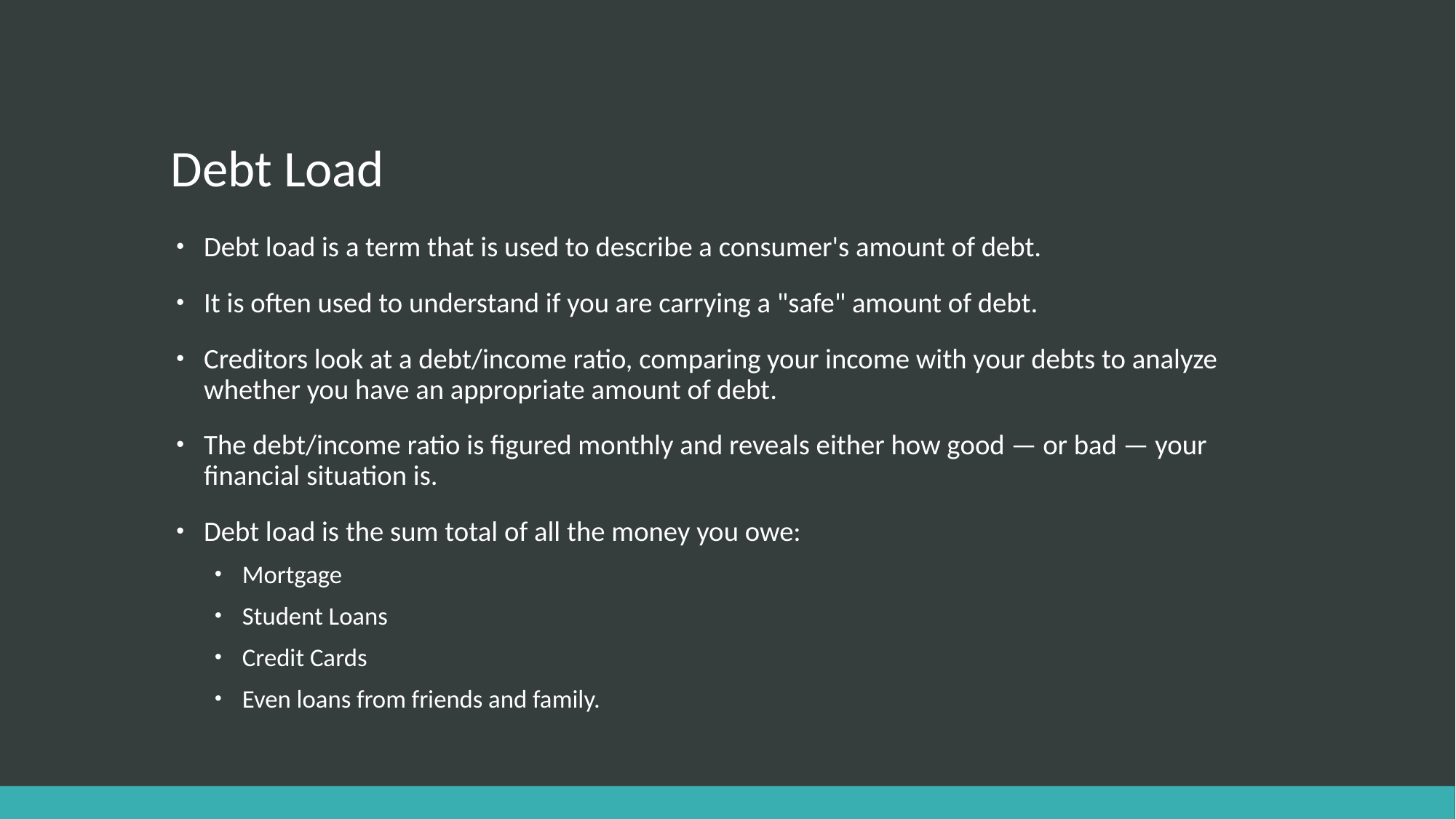

# Debt Load
Debt load is a term that is used to describe a consumer's amount of debt.
It is often used to understand if you are carrying a "safe" amount of debt.
Creditors look at a debt/income ratio, comparing your income with your debts to analyze whether you have an appropriate amount of debt.
The debt/income ratio is figured monthly and reveals either how good — or bad — your financial situation is.
Debt load is the sum total of all the money you owe:
Mortgage
Student Loans
Credit Cards
Even loans from friends and family.